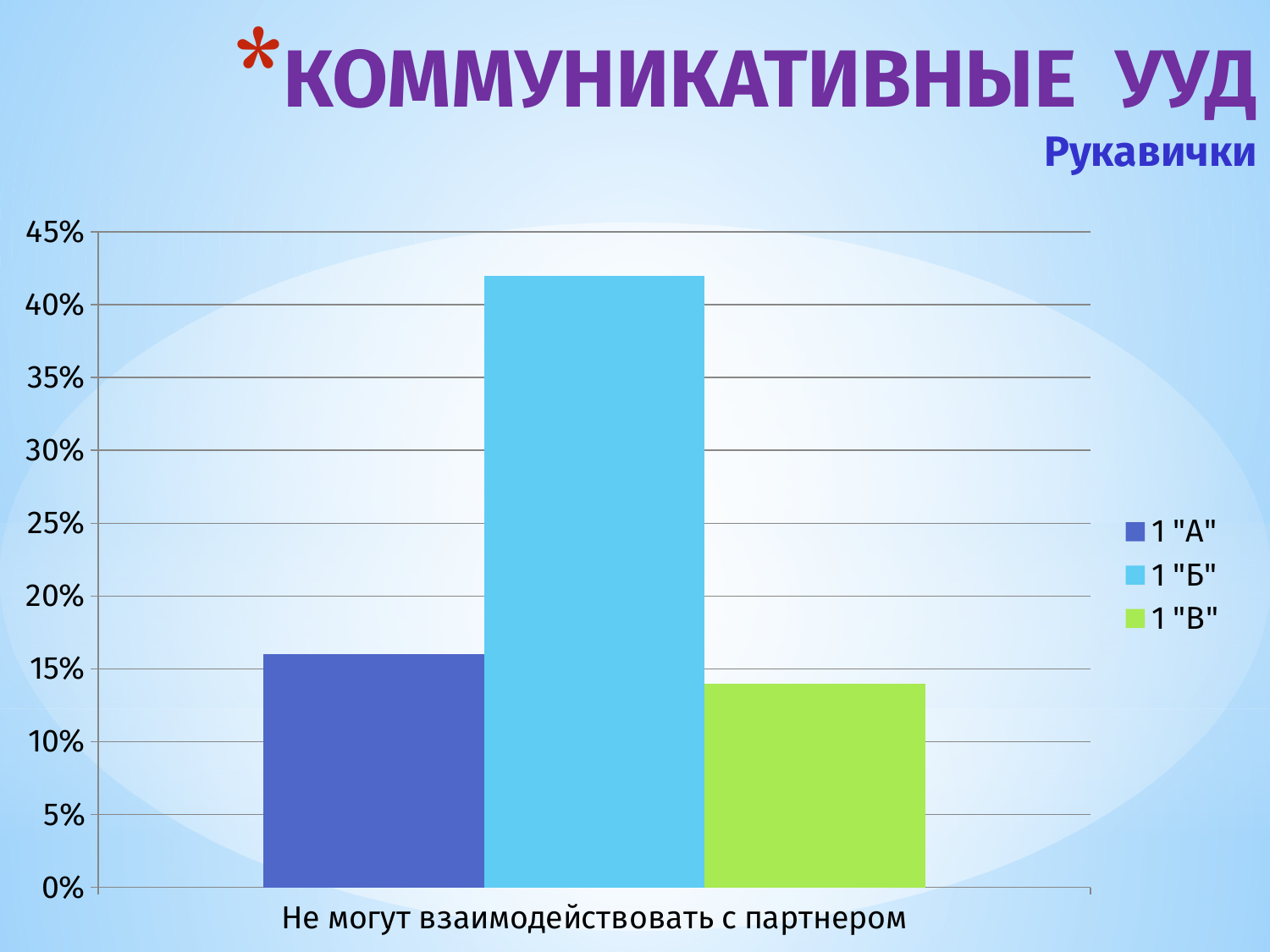

# КОММУНИКАТИВНЫЕ  УУД Рукавички

### Chart

| Category | 1 "А" | 1 "Б" | 1 "В" |
|---|---|---|---|
| Не могут взаимодействовать с партнером | 0.16 | 0.4200000000000001 | 0.14 |